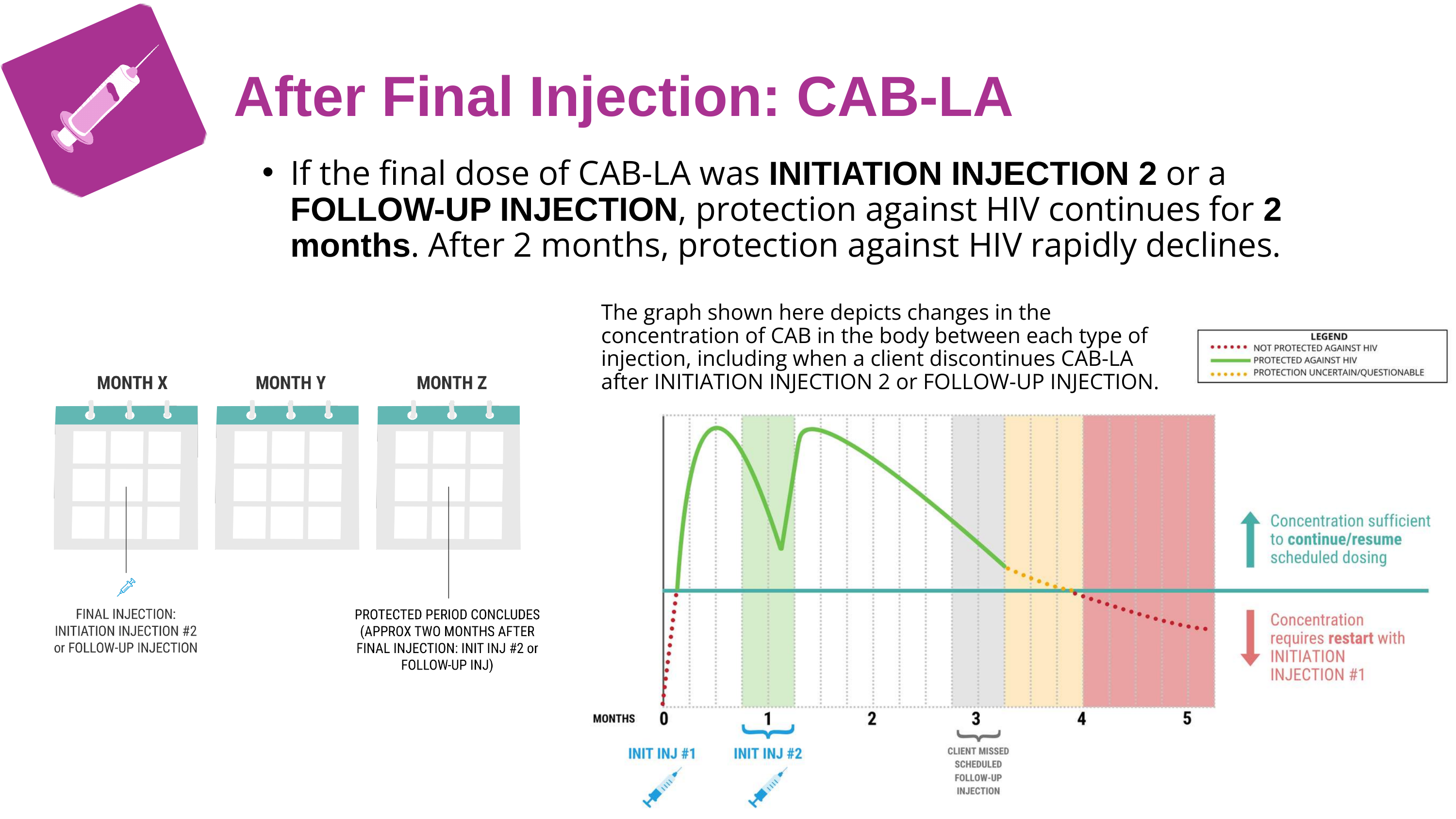

C
After Final Injection: CAB-LA
If the final dose of CAB-LA was INITIATION INJECTION 2 or a FOLLOW-UP INJECTION, protection against HIV continues for 2 months. After 2 months, protection against HIV rapidly declines.

The graph shown here depicts changes in the concentration of CAB in the body between each type of injection, including when a client discontinues CAB-LA after INITIATION INJECTION 2 or FOLLOW-UP INJECTION.